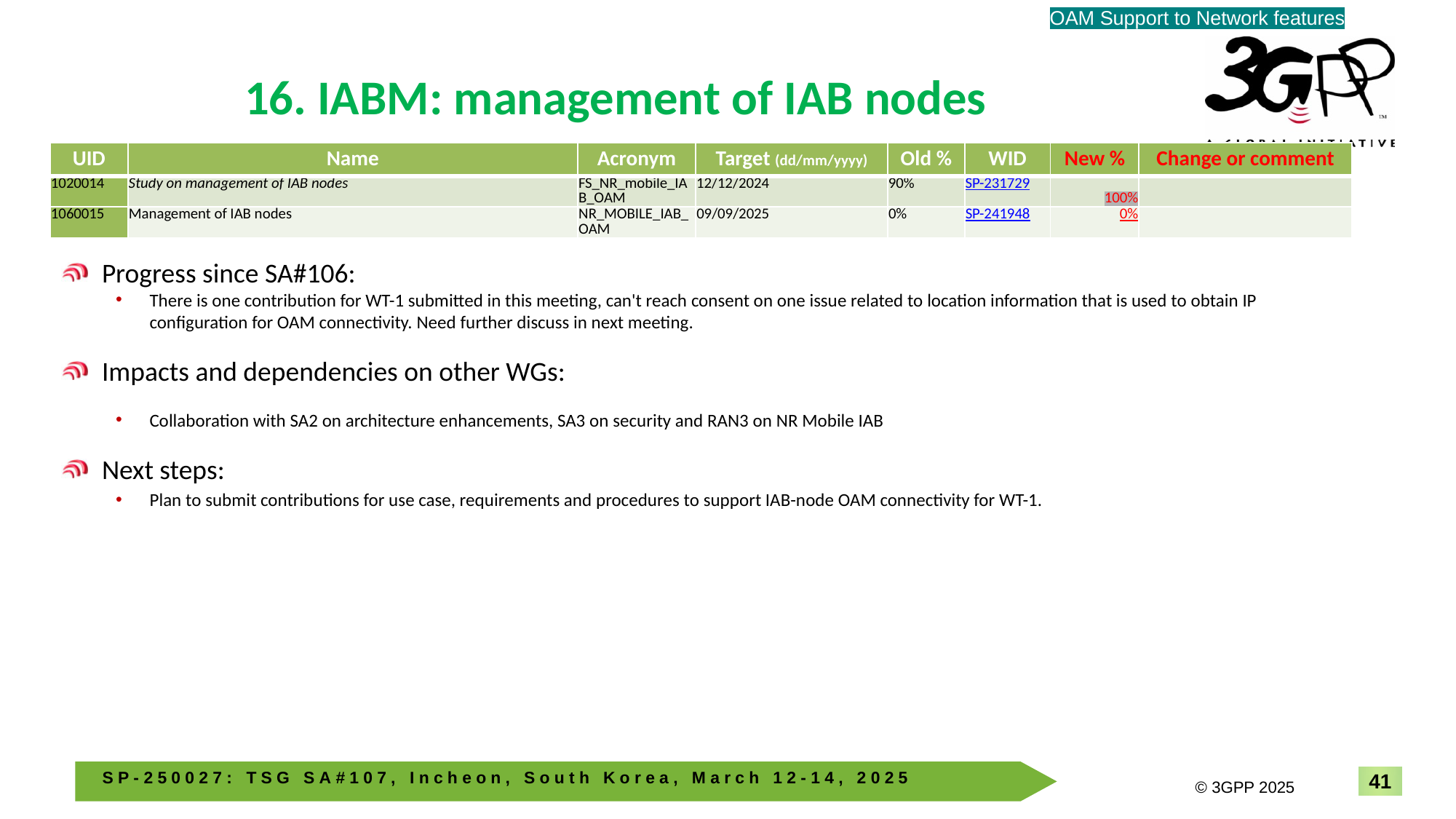

OAM Support to Network features
# 16. IABM: management of IAB nodes
| UID | Name | Acronym | Target (dd/mm/yyyy) | Old % | WID | New % | Change or comment |
| --- | --- | --- | --- | --- | --- | --- | --- |
| 1020014 | Study on management of IAB nodes | FS\_NR\_mobile\_IAB\_OAM | 12/12/2024 | 90% | SP-231729 | 100% |  |
| 1060015 | Management of IAB nodes | NR\_MOBILE\_IAB\_OAM | 09/09/2025 | 0% | SP-241948 | 0% |  |
Progress since SA#106:
There is one contribution for WT-1 submitted in this meeting, can't reach consent on one issue related to location information that is used to obtain IP configuration for OAM connectivity. Need further discuss in next meeting.

Impacts and dependencies on other WGs:

Collaboration with SA2 on architecture enhancements, SA3 on security and RAN3 on NR Mobile IAB

Next steps:
Plan to submit contributions for use case, requirements and procedures to support IAB-node OAM connectivity for WT-1.